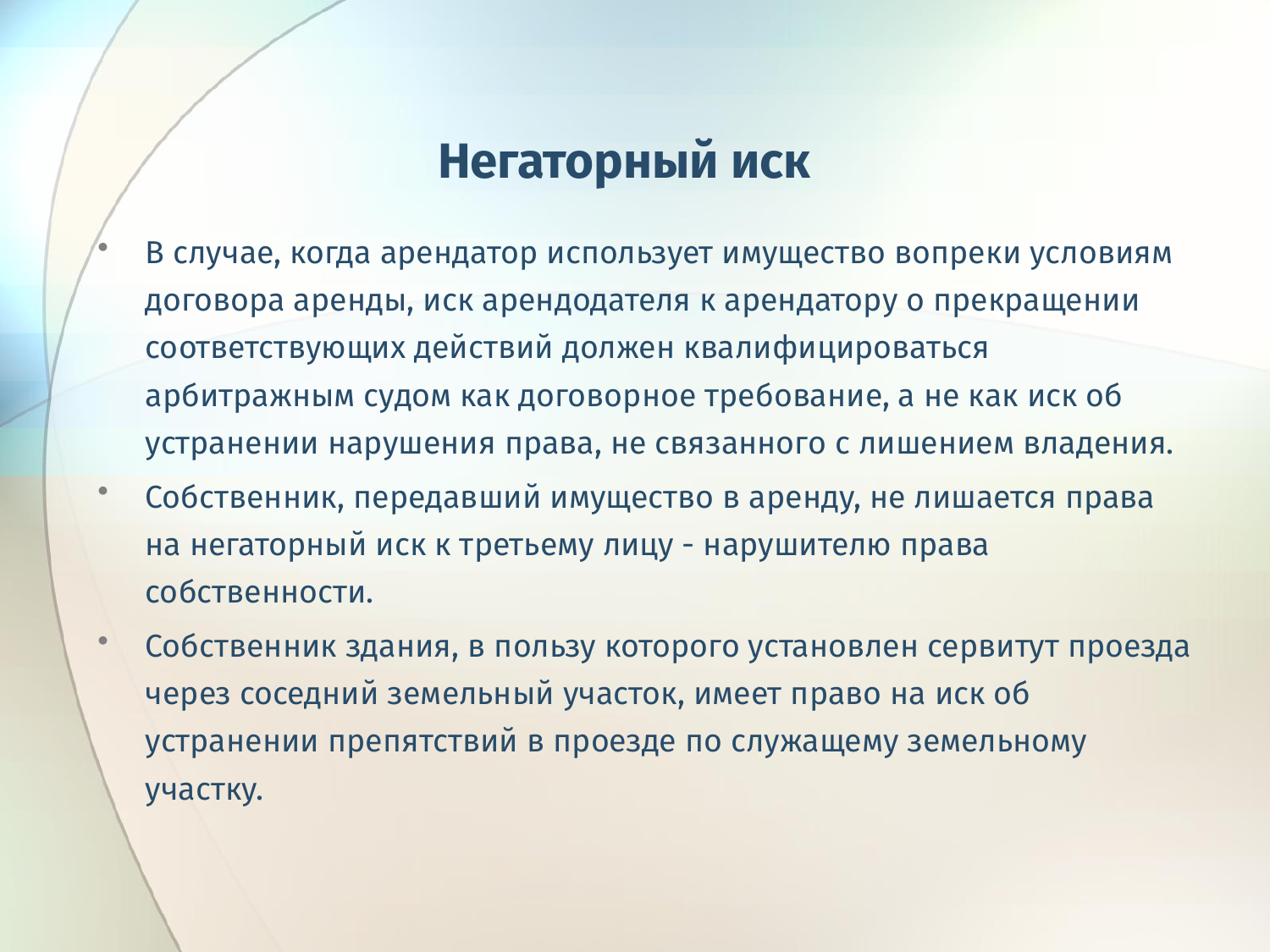

# Негаторный иск
В случае, когда арендатор использует имущество вопреки условиям договора аренды, иск арендодателя к арендатору о прекращении соответствующих действий должен квалифицироваться арбитражным судом как договорное требование, а не как иск об устранении нарушения права, не связанного с лишением владения.
Собственник, передавший имущество в аренду, не лишается права на негаторный иск к третьему лицу - нарушителю права собственности.
Собственник здания, в пользу которого установлен сервитут проезда через соседний земельный участок, имеет право на иск об устранении препятствий в проезде по служащему земельному участку.